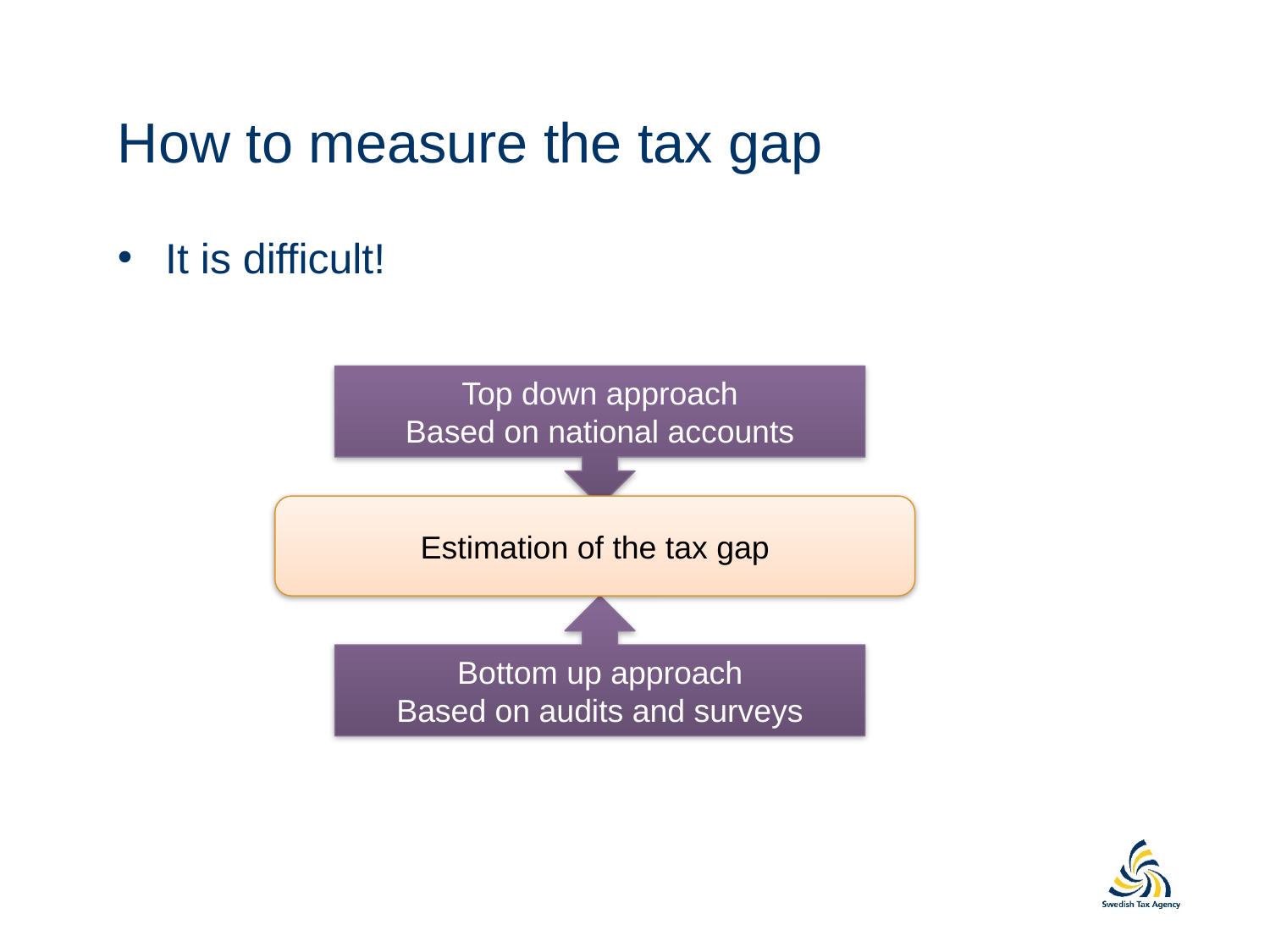

# How to measure the tax gap
It is difficult!

Top down approach
Based on national accounts
Estimation of the tax gap
Bottom up approach
Based on audits and surveys